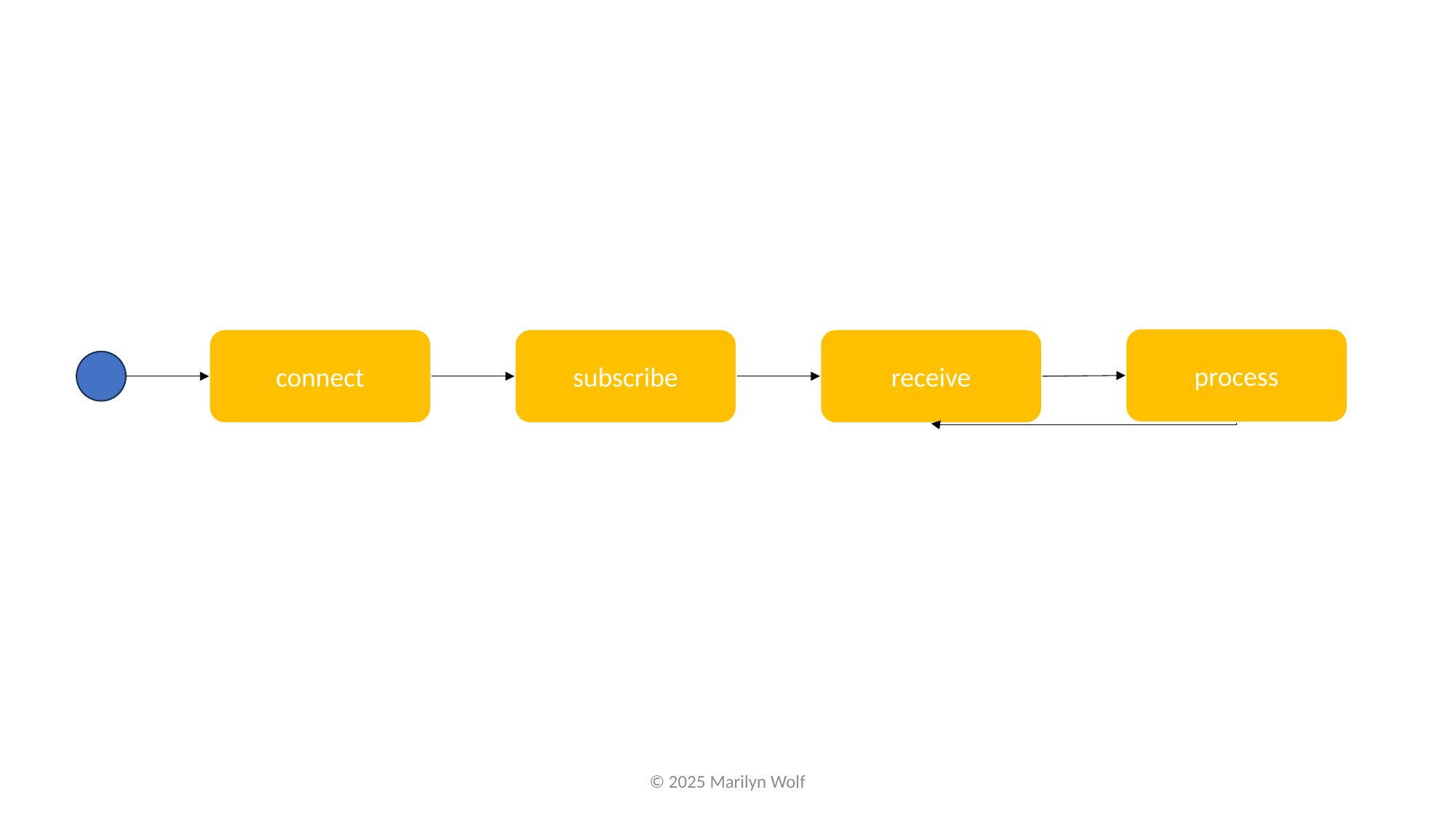

process
connect
subscribe
receive

© 2025 Marilyn Wolf